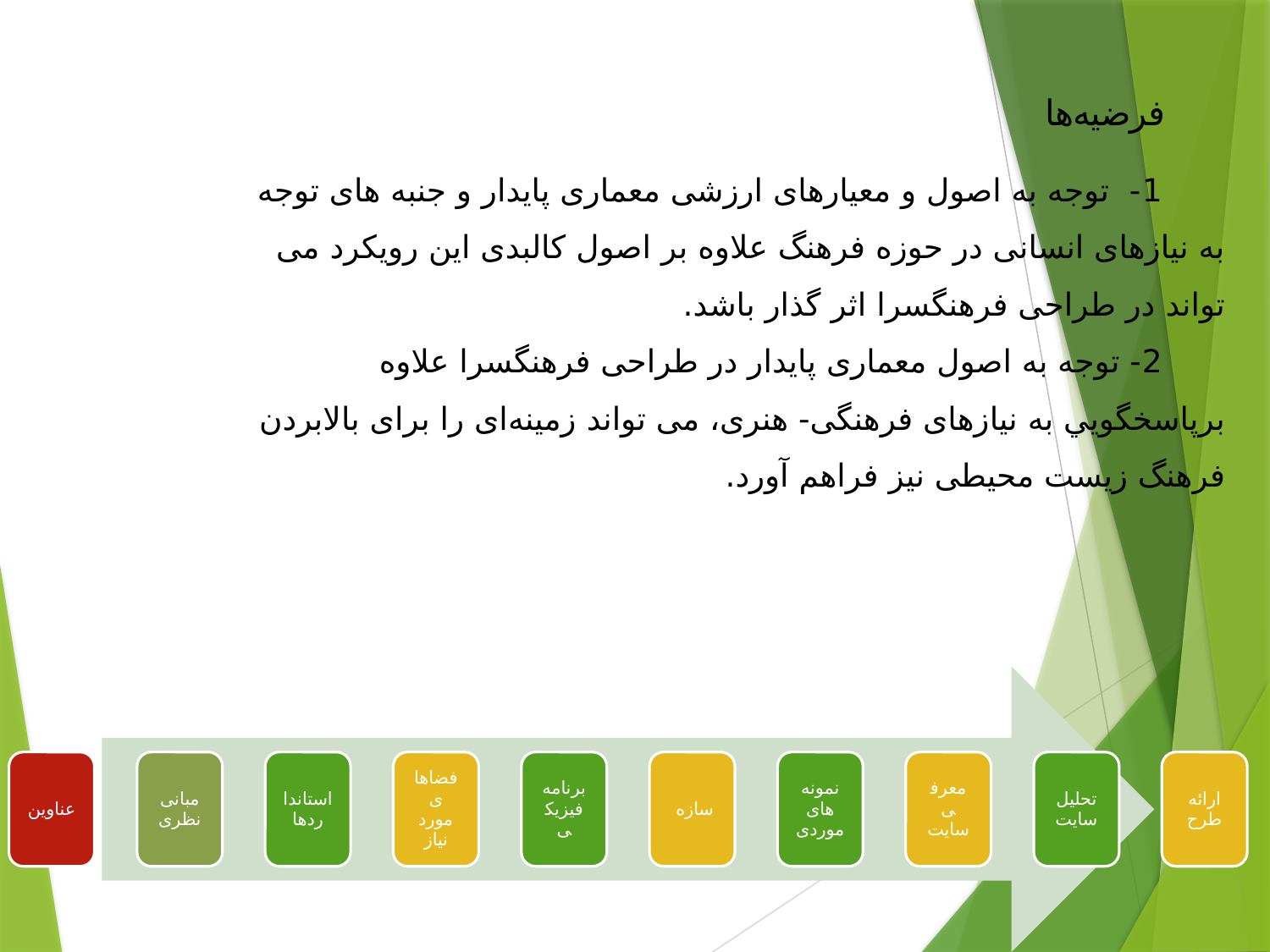

فرضیه‌ها
1-  توجه به اصول و معيارهای ارزشی معماری پايدار و جنبه های توجه به نيازهای انسانی در حوزه فرهنگ علاوه بر اصول کالبدی اين رویکرد می تواند در طراحی فرهنگسرا اثر گذار باشد.
2- توجه به اصول معماری پايدار در طراحی فرهنگسرا علاوه برپاسخگويي به نيازهای فرهنگی- هنری، می تواند زمينه‌ای را برای بالابردن فرهنگ زیست محيطی نيز فراهم آورد.
عناوین
مبانی نظری
استانداردها
فضاهای مورد نیاز
برنامه فیزیکی
سازه
معرفی سایت
تحلیل سایت
ارائه طرح
نمونه های موردی